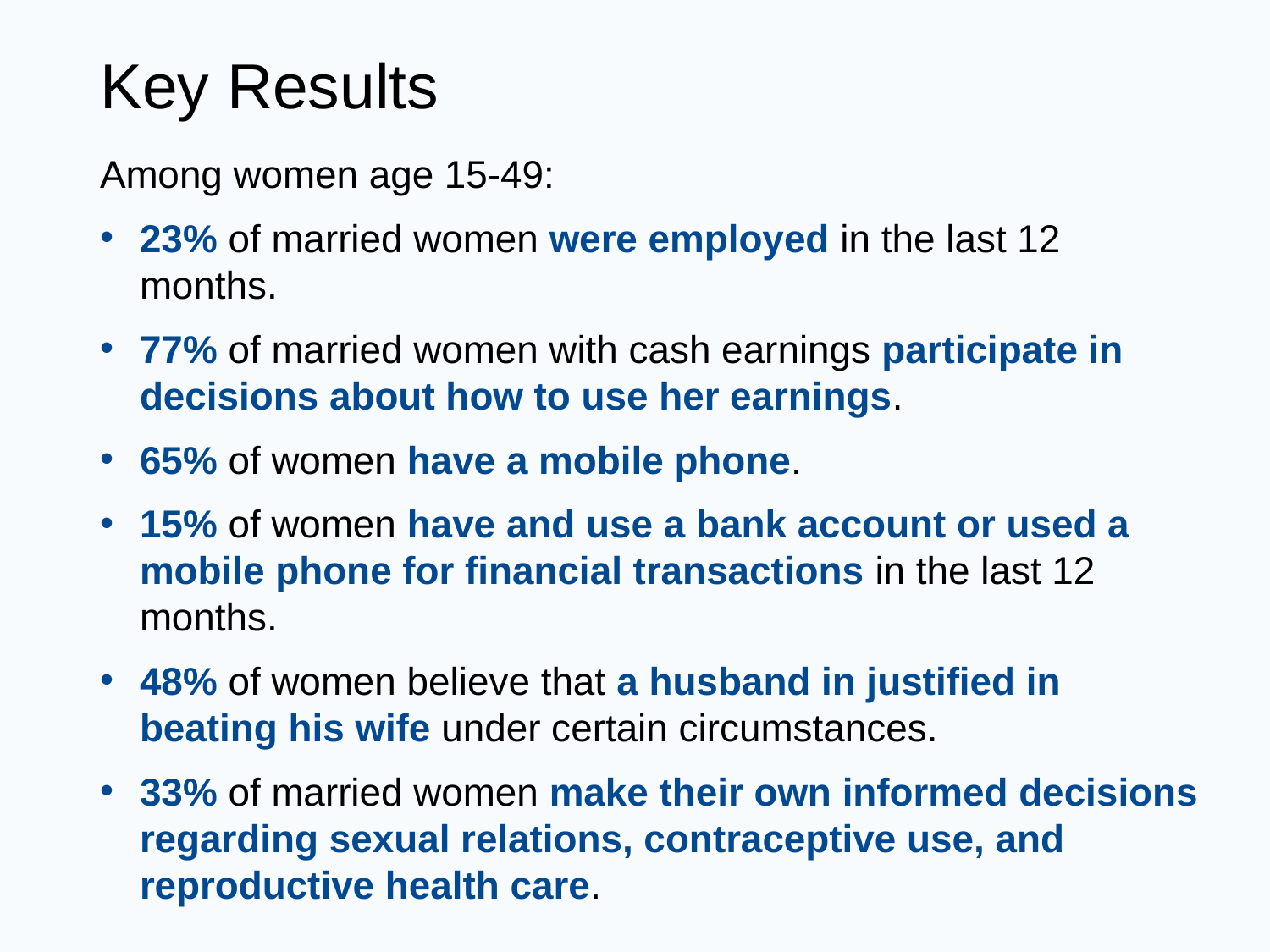

# Key Results
Among women age 15-49:
23% of married women were employed in the last 12 months.
77% of married women with cash earnings participate in decisions about how to use her earnings.
65% of women have a mobile phone.
15% of women have and use a bank account or used a mobile phone for financial transactions in the last 12 months.
48% of women believe that a husband in justified in beating his wife under certain circumstances.
33% of married women make their own informed decisions regarding sexual relations, contraceptive use, and reproductive health care.